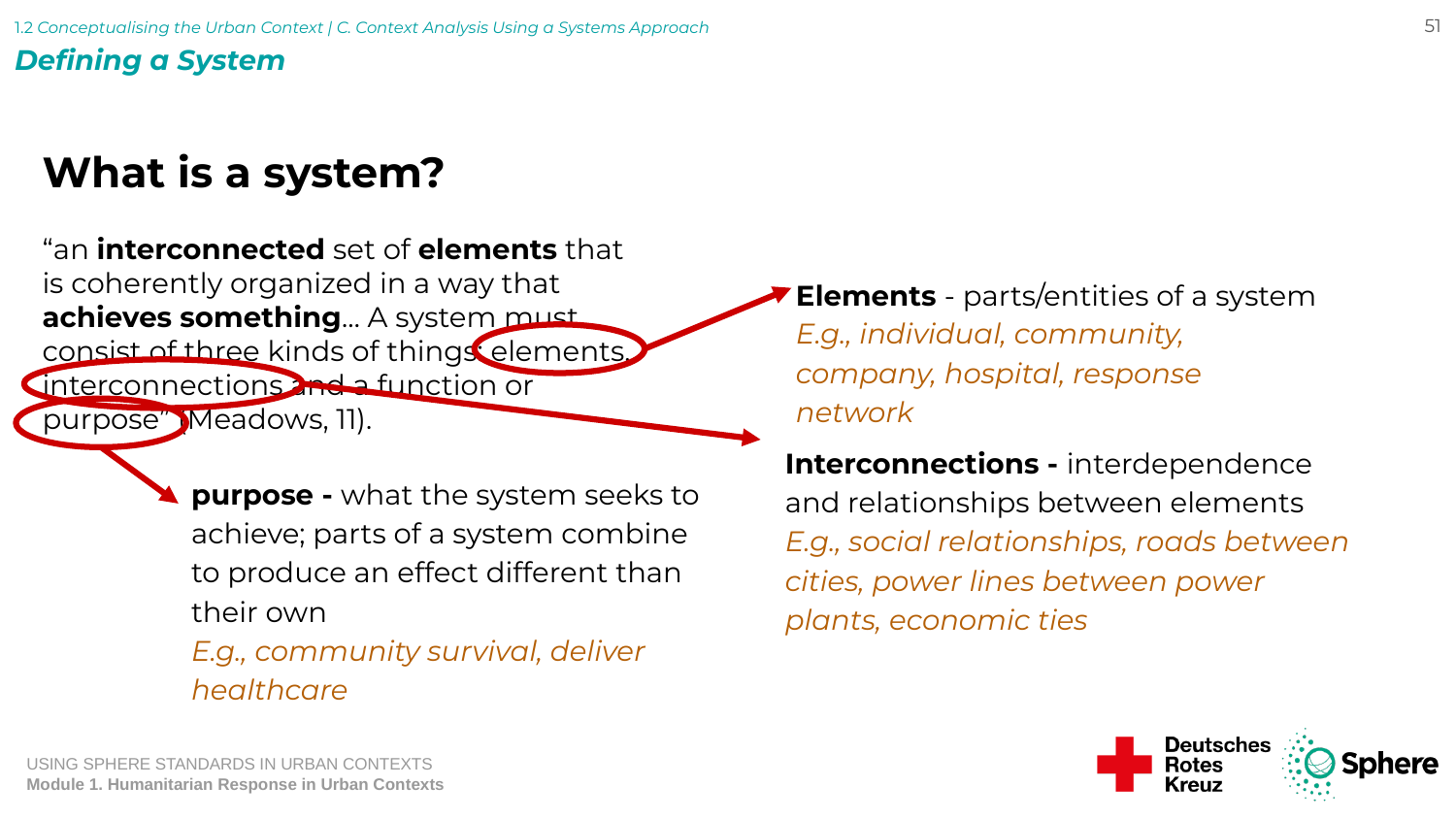

# 1.2 Conceptualising the Urban Context | C. Context Analysis Using a Systems Approach
Defining a System
51
What is a system?
“an interconnected set of elements that is coherently organized in a way that achieves something… A system must consist of three kinds of things: elements, interconnections and a function or purpose” (Meadows, 11).

Elements - parts/entities of a system
E.g., individual, community, company, hospital, response network

Interconnections - interdependence and relationships between elements
E.g., social relationships, roads between cities, power lines between power plants, economic ties
purpose - what the system seeks to achieve; parts of a system combine to produce an effect different than their own
E.g., community survival, deliver healthcare
USING SPHERE STANDARDS IN URBAN CONTEXTS
Module 1. Humanitarian Response in Urban Contexts